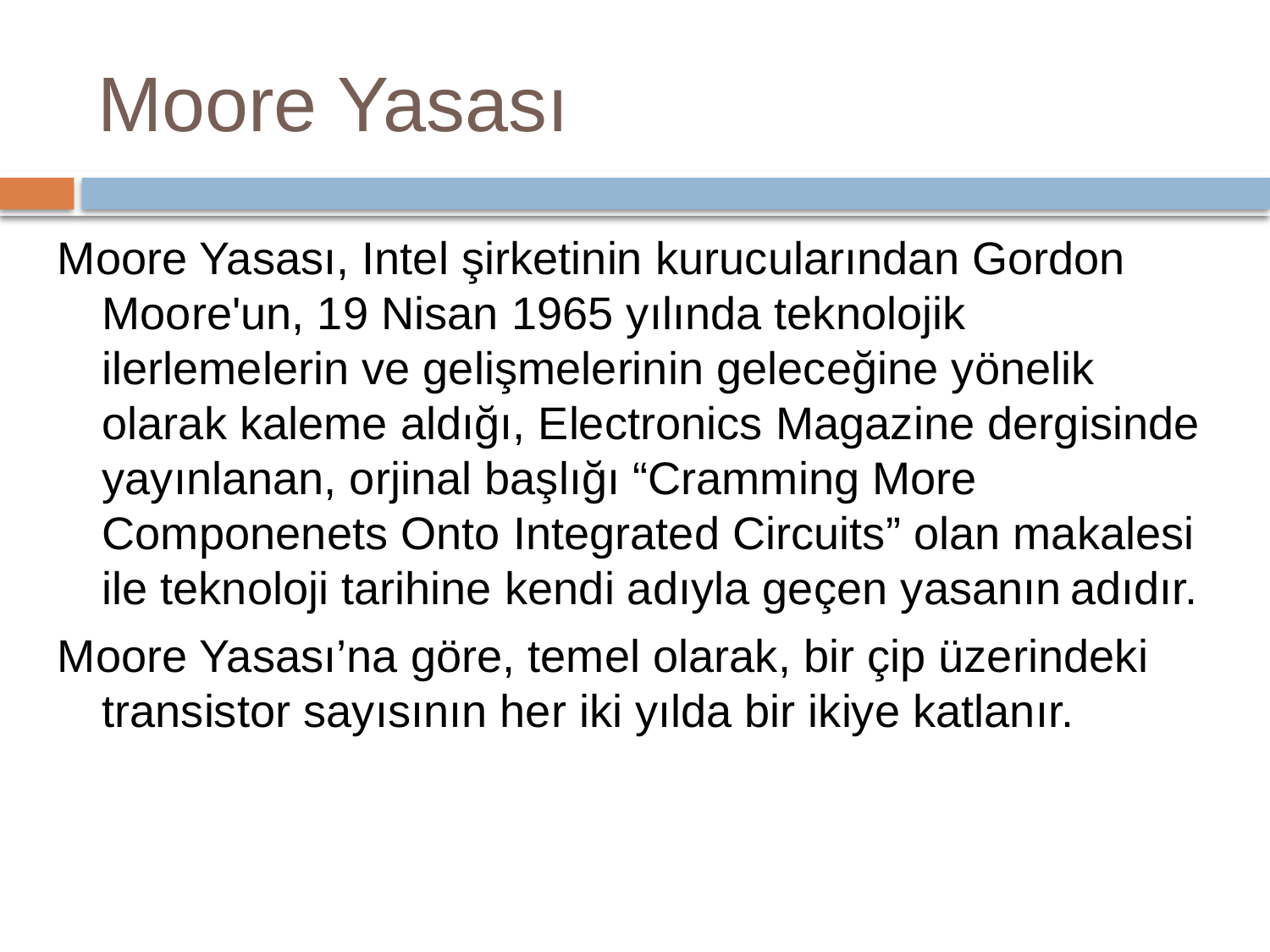

# Moore Yasası
Moore Yasası, Intel şirketinin kurucularından Gordon Moore'un, 19 Nisan 1965 yılında teknolojik ilerlemelerin ve gelişmelerinin geleceğine yönelik olarak kaleme aldığı, Electronics Magazine dergisinde yayınlanan, orjinal başlığı “Cramming More Componenets Onto Integrated Circuits” olan makalesi ile teknoloji tarihine kendi adıyla geçen yasanın adıdır.
Moore Yasası’na göre, temel olarak, bir çip üzerindeki transistor sayısının her iki yılda bir ikiye katlanır.